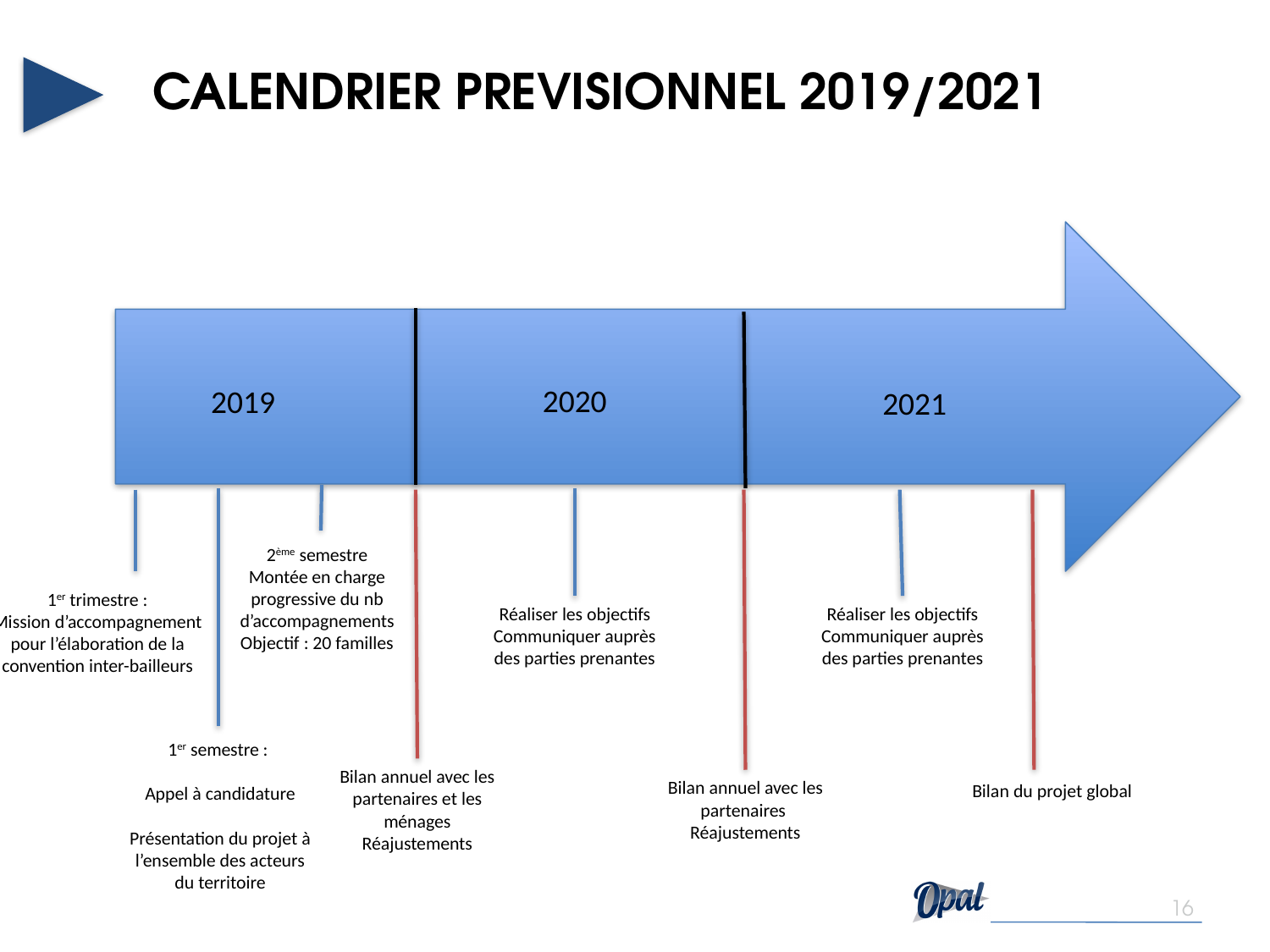

# CALENDRIER PREVISIONNEL 2019/2021

2020
2019
2021
2ème semestre
Montée en charge progressive du nb d’accompagnements
Objectif : 20 familles

1er trimestre :
Mission d’accompagnement pour l’élaboration de la convention inter-bailleurs
Réaliser les objectifs
Communiquer auprès des parties prenantes
Réaliser les objectifs
Communiquer auprès des parties prenantes
1er semestre :

Appel à candidature

Présentation du projet à l’ensemble des acteurs du territoire
Bilan annuel avec les partenaires et les ménages
Réajustements
Bilan annuel avec les partenaires
Réajustements
Bilan du projet global
16